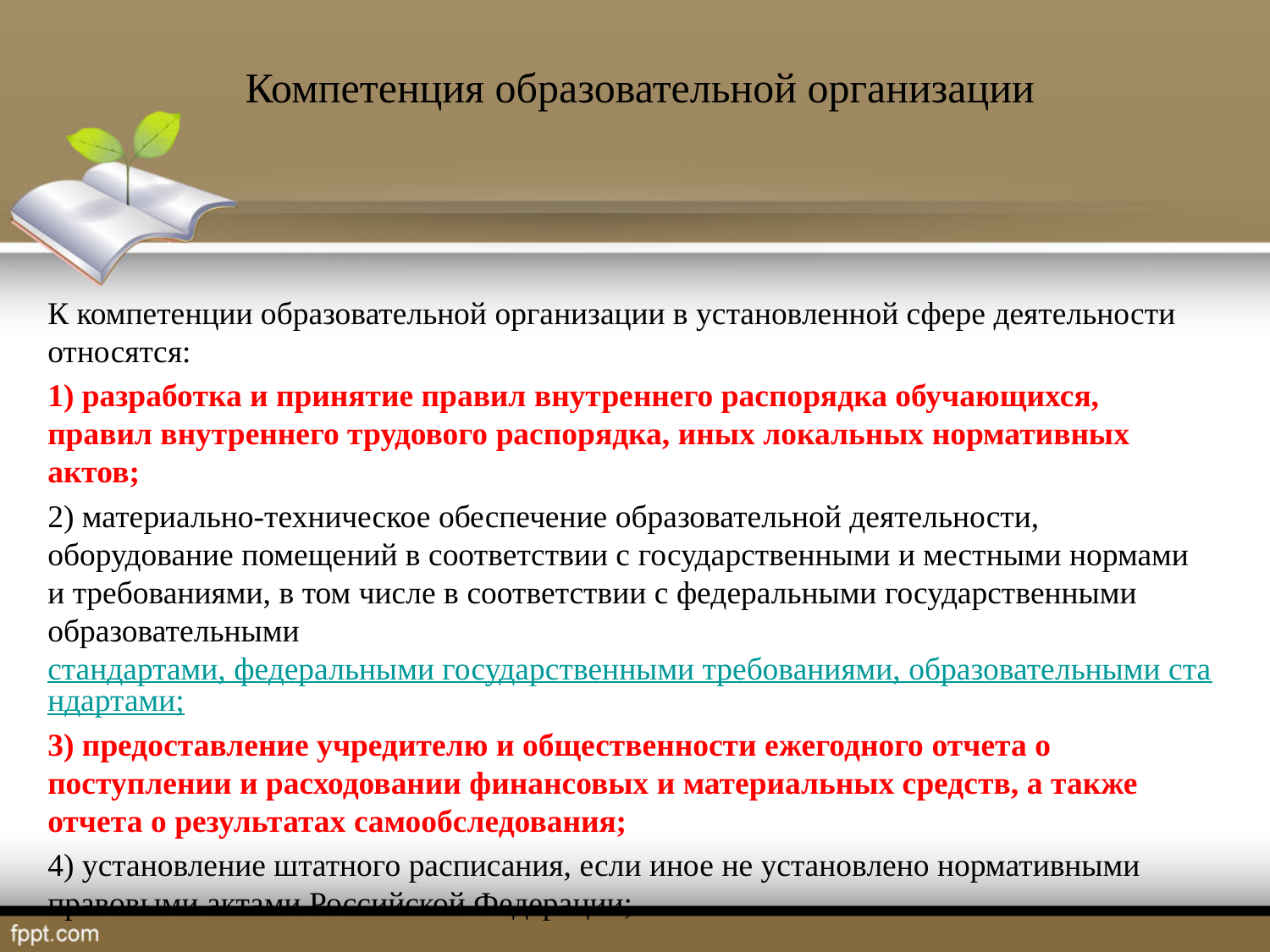

# Компетенция образовательной организации
К компетенции образовательной организации в установленной сфере деятельности относятся:
1) разработка и принятие правил внутреннего распорядка обучающихся, правил внутреннего трудового распорядка, иных локальных нормативных актов;
2) материально-техническое обеспечение образовательной деятельности, оборудование помещений в соответствии с государственными и местными нормами и требованиями, в том числе в соответствии с федеральными государственными образовательными стандартами, федеральными государственными требованиями, образовательными стандартами;
3) предоставление учредителю и общественности ежегодного отчета о поступлении и расходовании финансовых и материальных средств, а также отчета о результатах самообследования;
4) установление штатного расписания, если иное не установлено нормативными правовыми актами Российской Федерации;